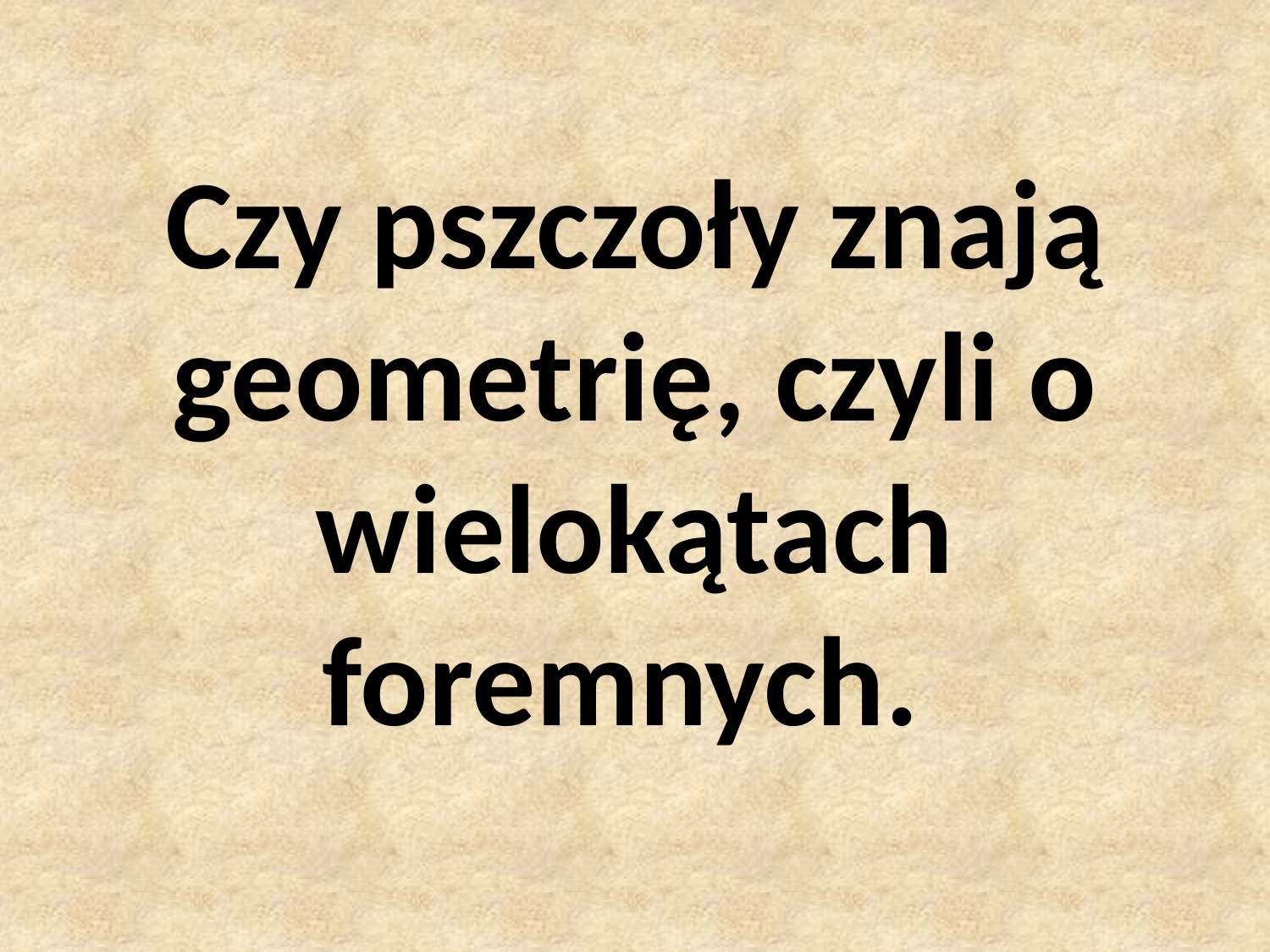

# Czy pszczoły znają geometrię, czyli o wielokątach foremnych.